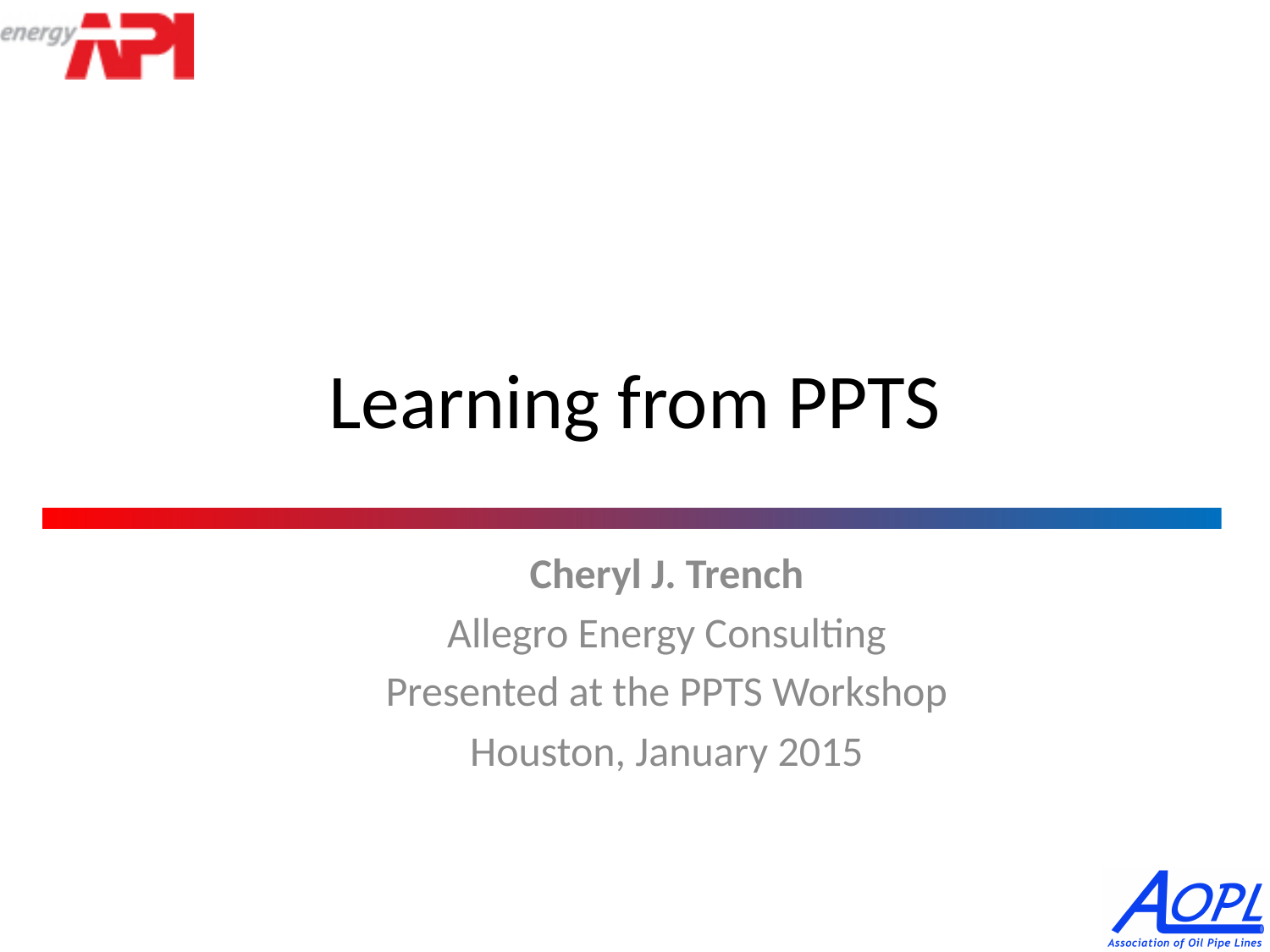

# Learning from PPTS
Cheryl J. Trench
Allegro Energy Consulting
Presented at the PPTS Workshop
Houston, January 2015